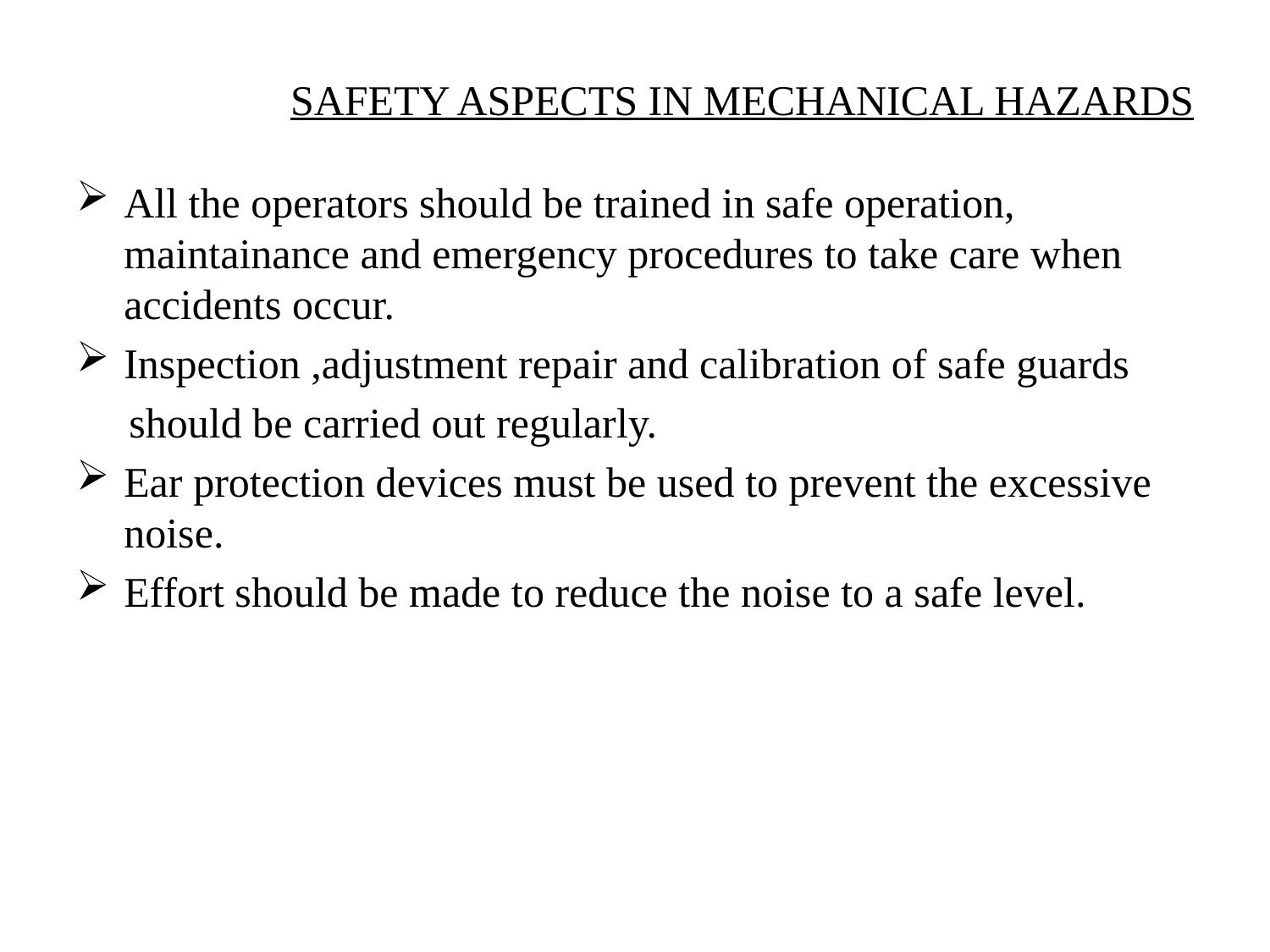

# SAFETY ASPECTS IN MECHANICAL HAZARDS
All the operators should be trained in safe operation, maintainance and emergency procedures to take care when accidents occur.
Inspection ,adjustment repair and calibration of safe guards
     should be carried out regularly.
Ear protection devices must be used to prevent the excessive noise.
Effort should be made to reduce the noise to a safe level.